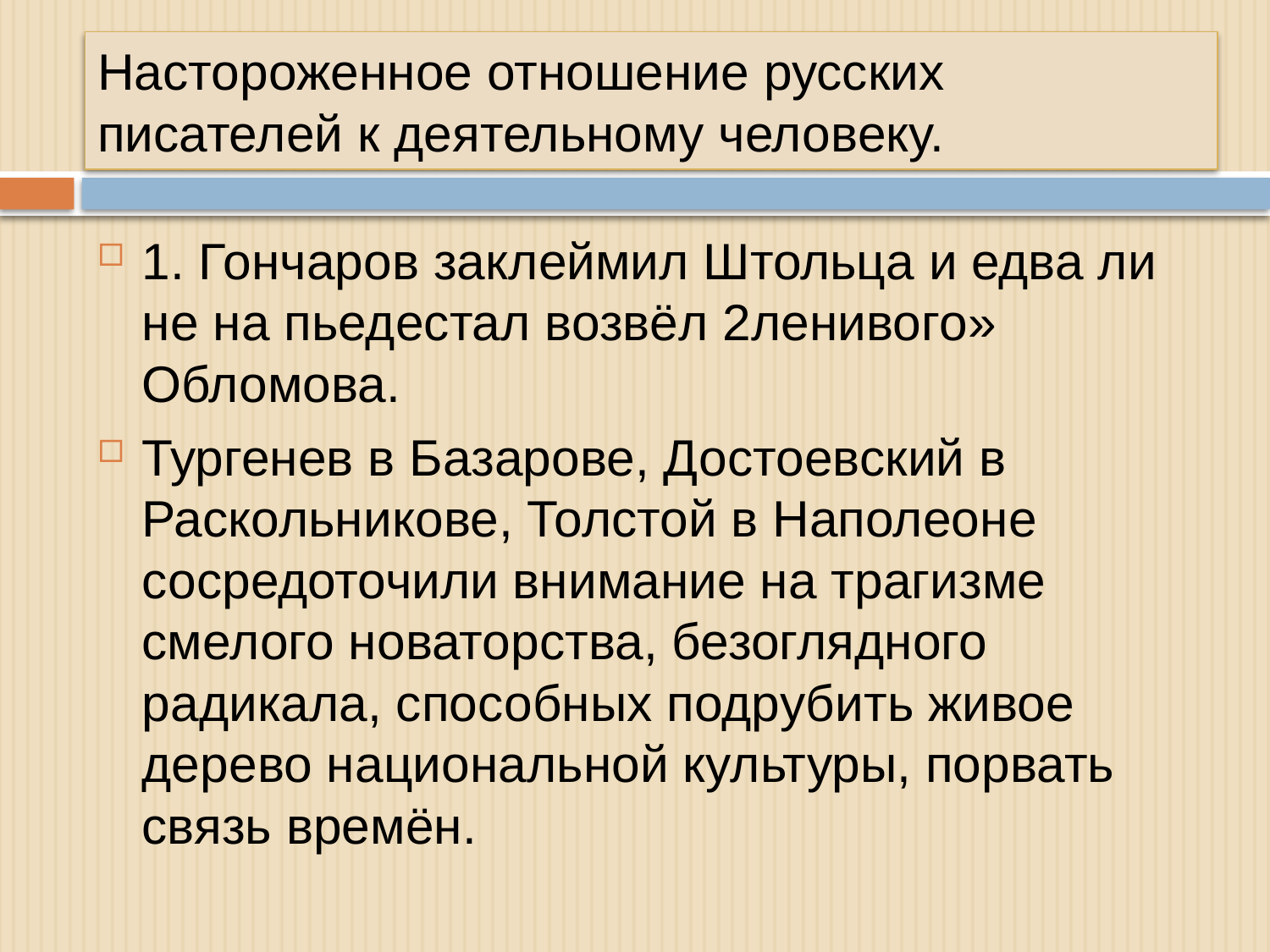

# Настороженное отношение русских писателей к деятельному человеку.
1. Гончаров заклеймил Штольца и едва ли не на пьедестал возвёл 2ленивого» Обломова.
Тургенев в Базарове, Достоевский в Раскольникове, Толстой в Наполеоне сосредоточили внимание на трагизме смелого новаторства, безоглядного радикала, способных подрубить живое дерево национальной культуры, порвать связь времён.